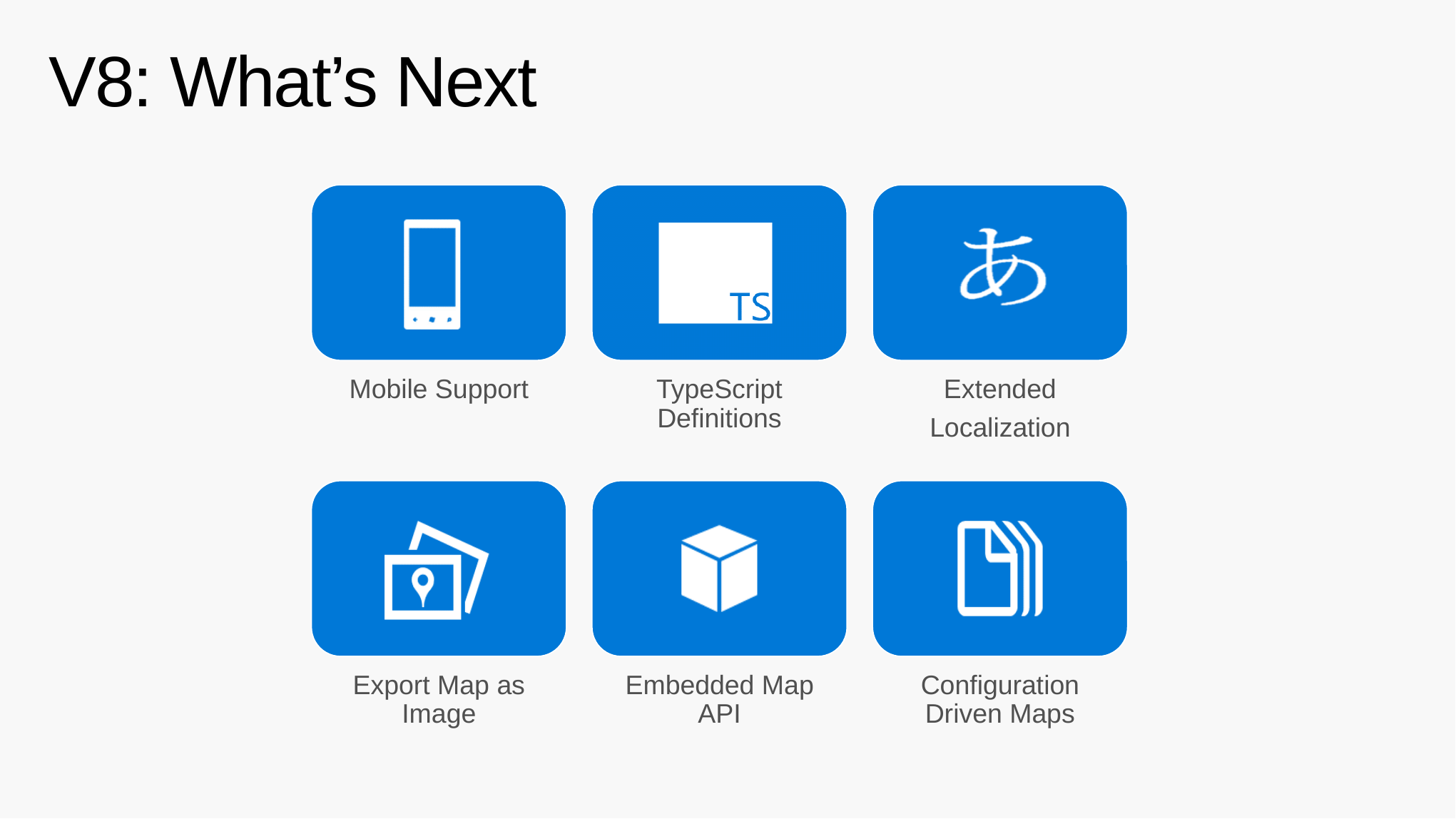

# V8: What’s Next
Mobile Support
TypeScript Definitions
Extended
Localization
Export Map as Image
Embedded Map API
Configuration Driven Maps